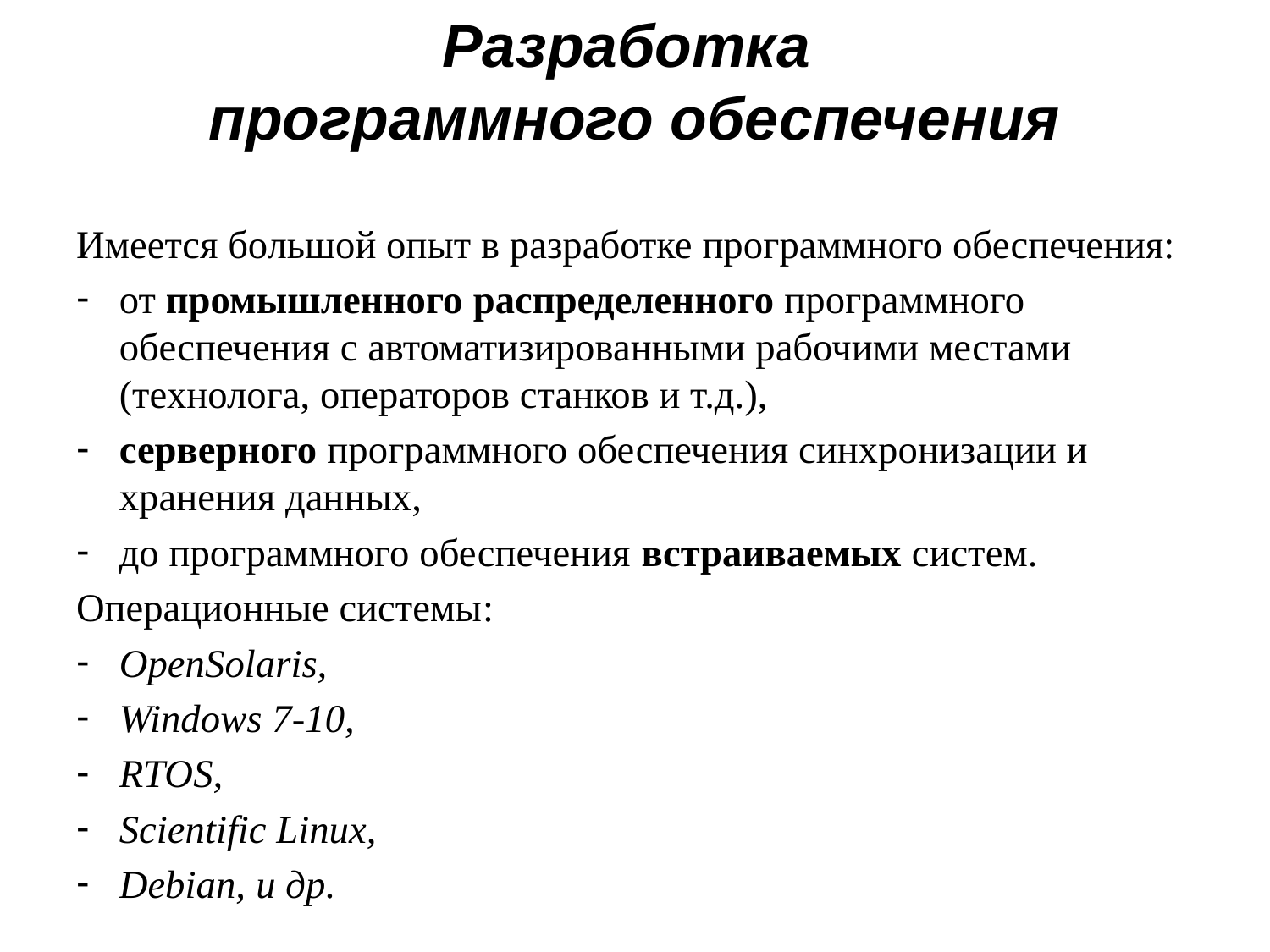

# Разработка программного обеспечения
Имеется большой опыт в разработке программного обеспечения:
от промышленного распределенного программного обеспечения с автоматизированными рабочими местами (технолога, операторов станков и т.д.),
серверного программного обеспечения синхронизации и хранения данных,
до программного обеспечения встраиваемых систем.
Операционные системы:
OpenSolaris,
Windows 7-10,
RTOS,
Scientific Linux,
Debian, и др.